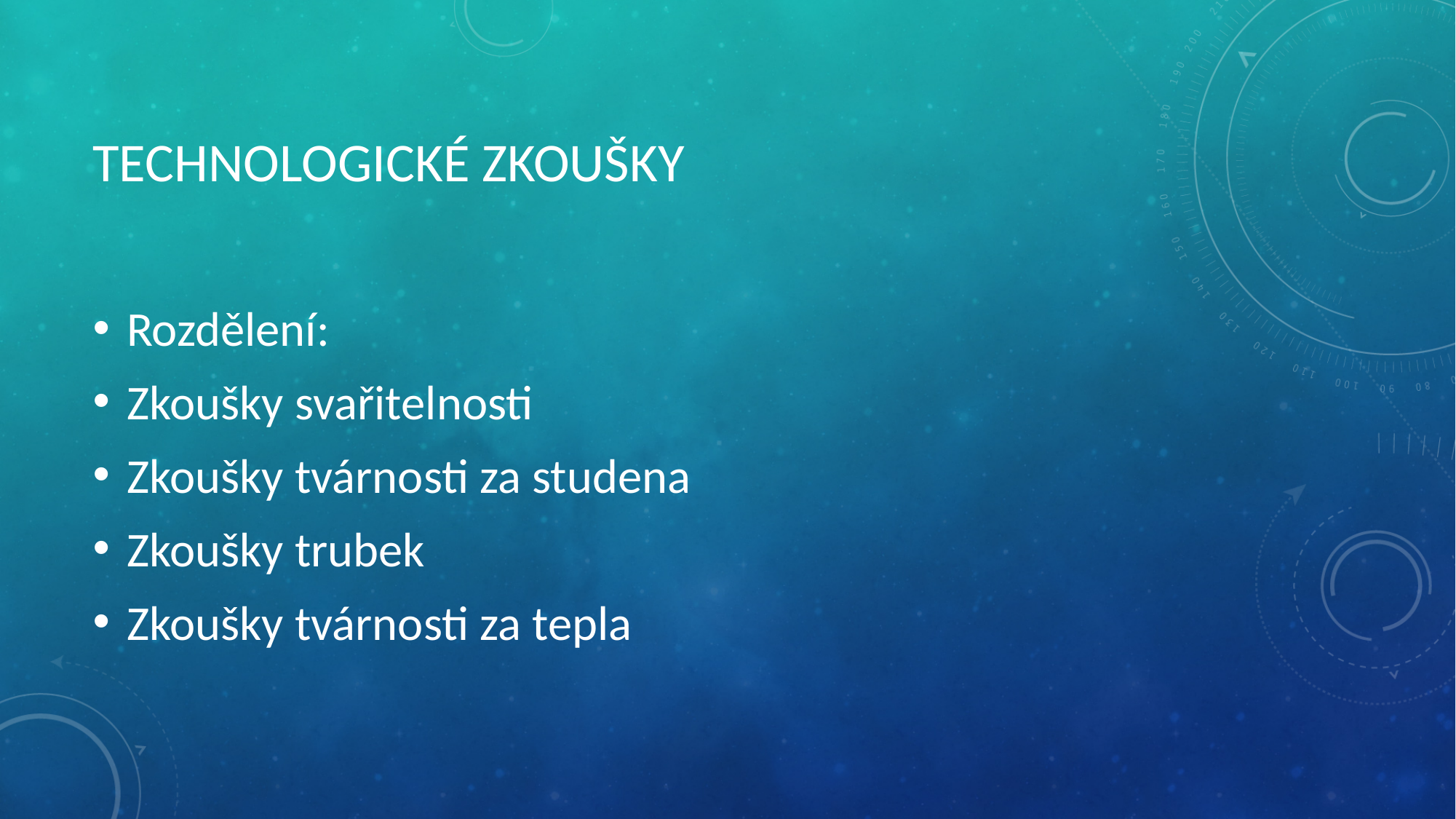

# Technologické zkoušky
Rozdělení:
Zkoušky svařitelnosti
Zkoušky tvárnosti za studena
Zkoušky trubek
Zkoušky tvárnosti za tepla